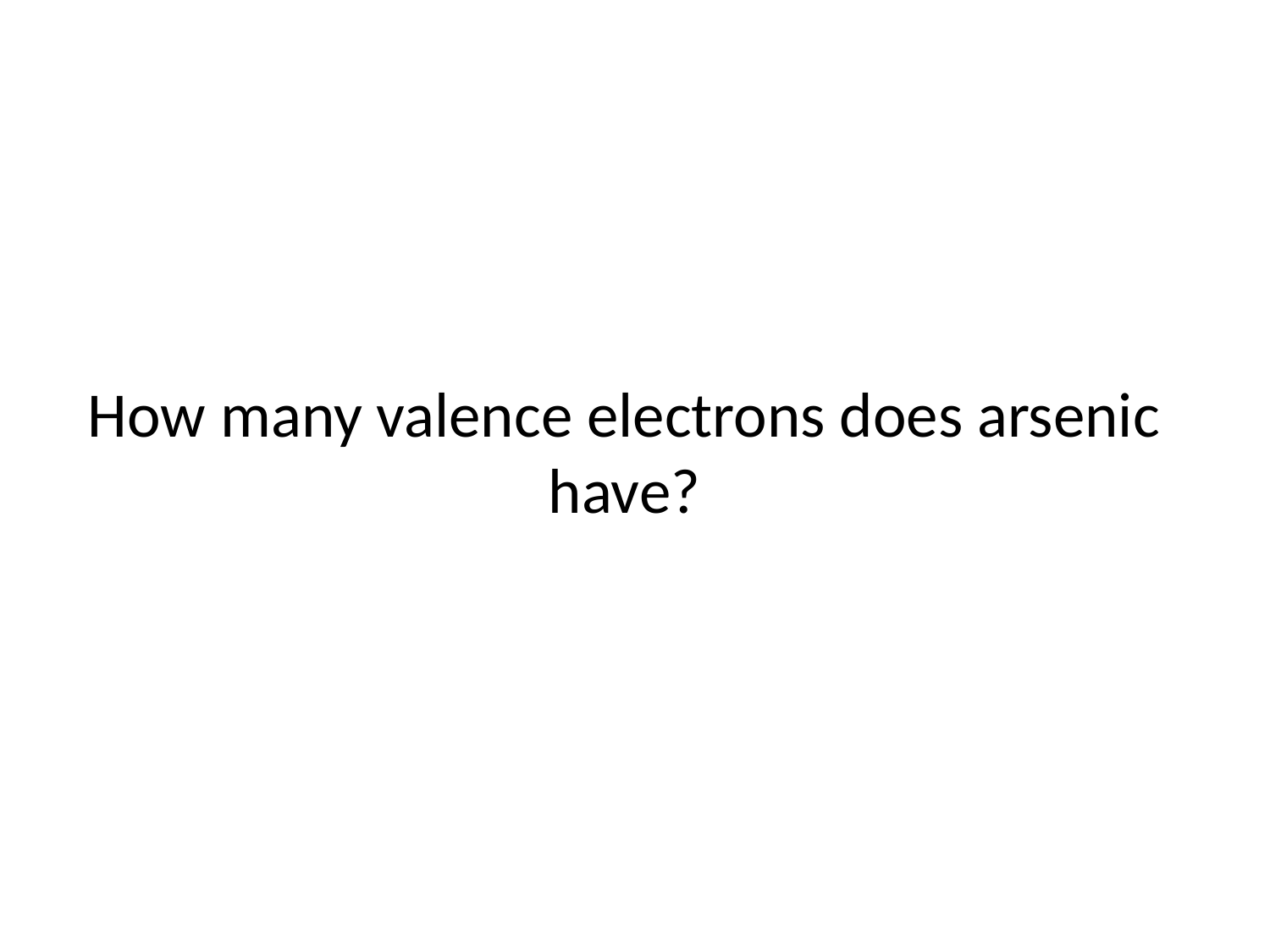

# How many valence electrons does arsenic have?